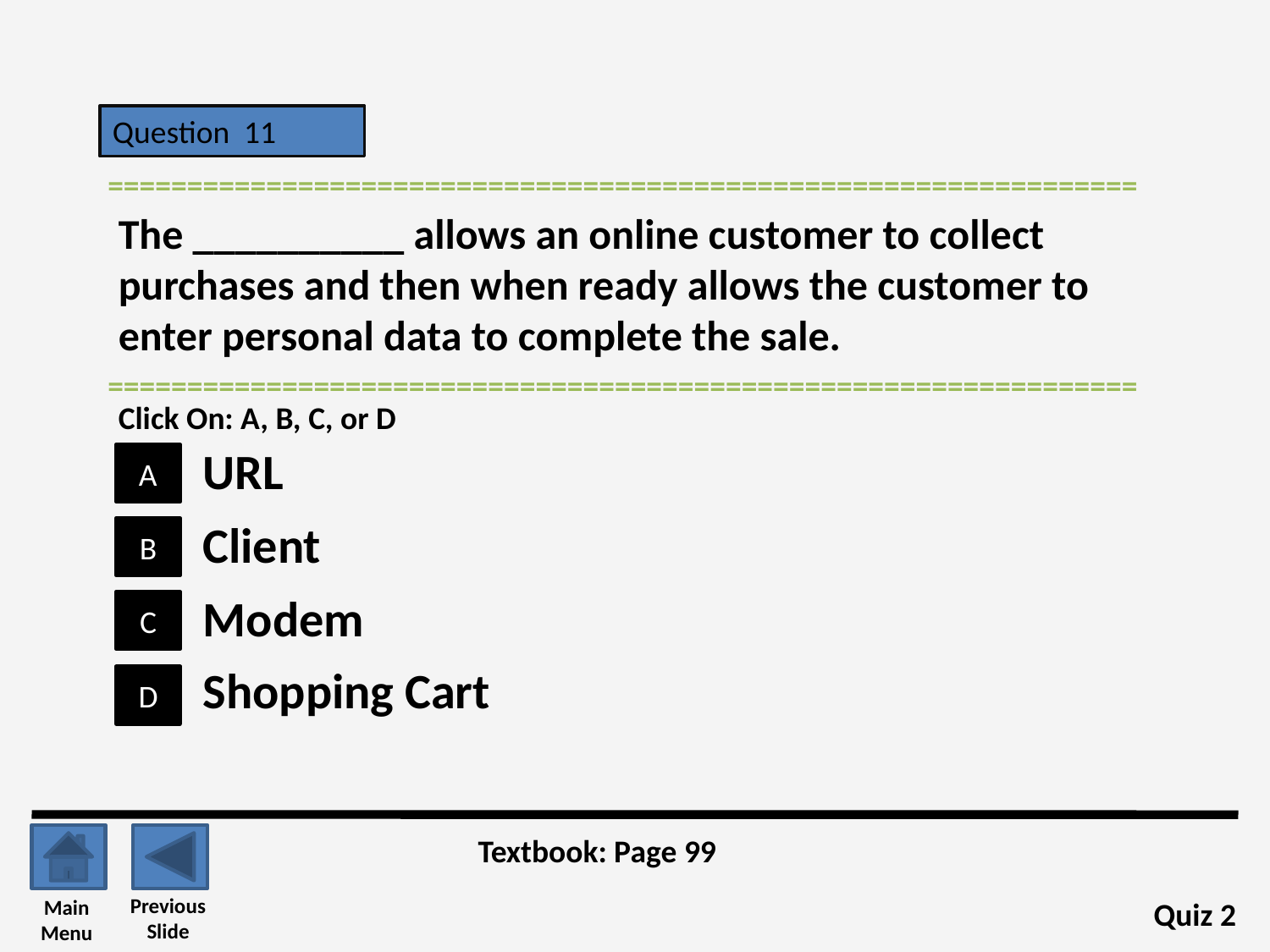

Question  11
=================================================================
The __________ allows an online customer to collect purchases and then when ready allows the customer to enter personal data to complete the sale.
=================================================================
Click On: A, B, C, or D
URL
A
Client
B
Modem
C
Shopping Cart
D

Textbook: Page 99
Previous
Slide
Main
Menu
Quiz 2